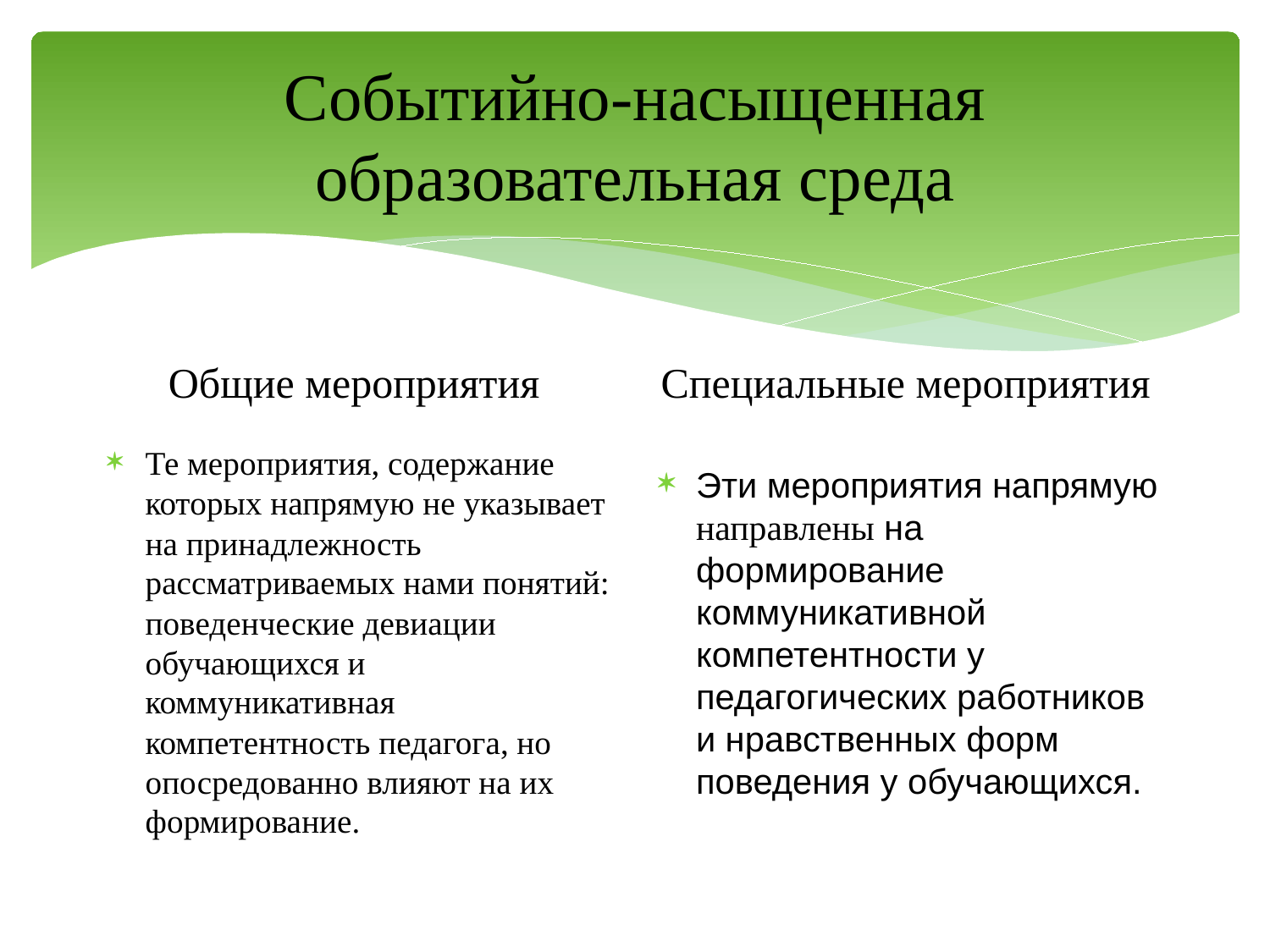

# Событийно-насыщенная образовательная среда
Специальные мероприятия
Общие мероприятия
Те мероприятия, содержание которых напрямую не указывает на принадлежность рассматриваемых нами понятий: поведенческие девиации обучающихся и коммуникативная компетентность педагога, но опосредованно влияют на их формирование.
Эти мероприятия напрямую направлены на формирование коммуникативной компетентности у педагогических работников и нравственных форм поведения у обучающихся.